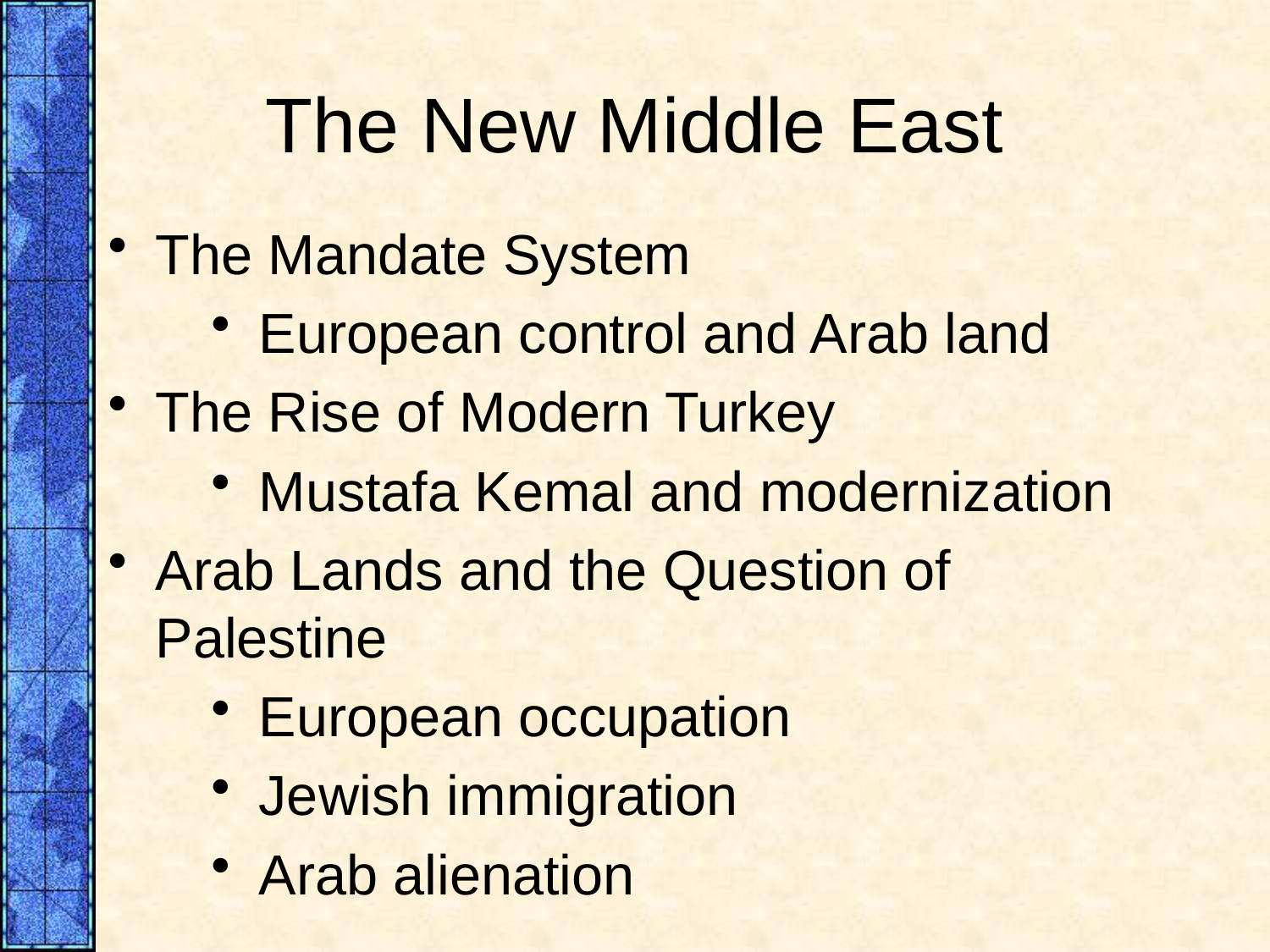

# The New Middle East
The Mandate System
European control and Arab land
The Rise of Modern Turkey
Mustafa Kemal and modernization
Arab Lands and the Question of Palestine
European occupation
Jewish immigration
Arab alienation